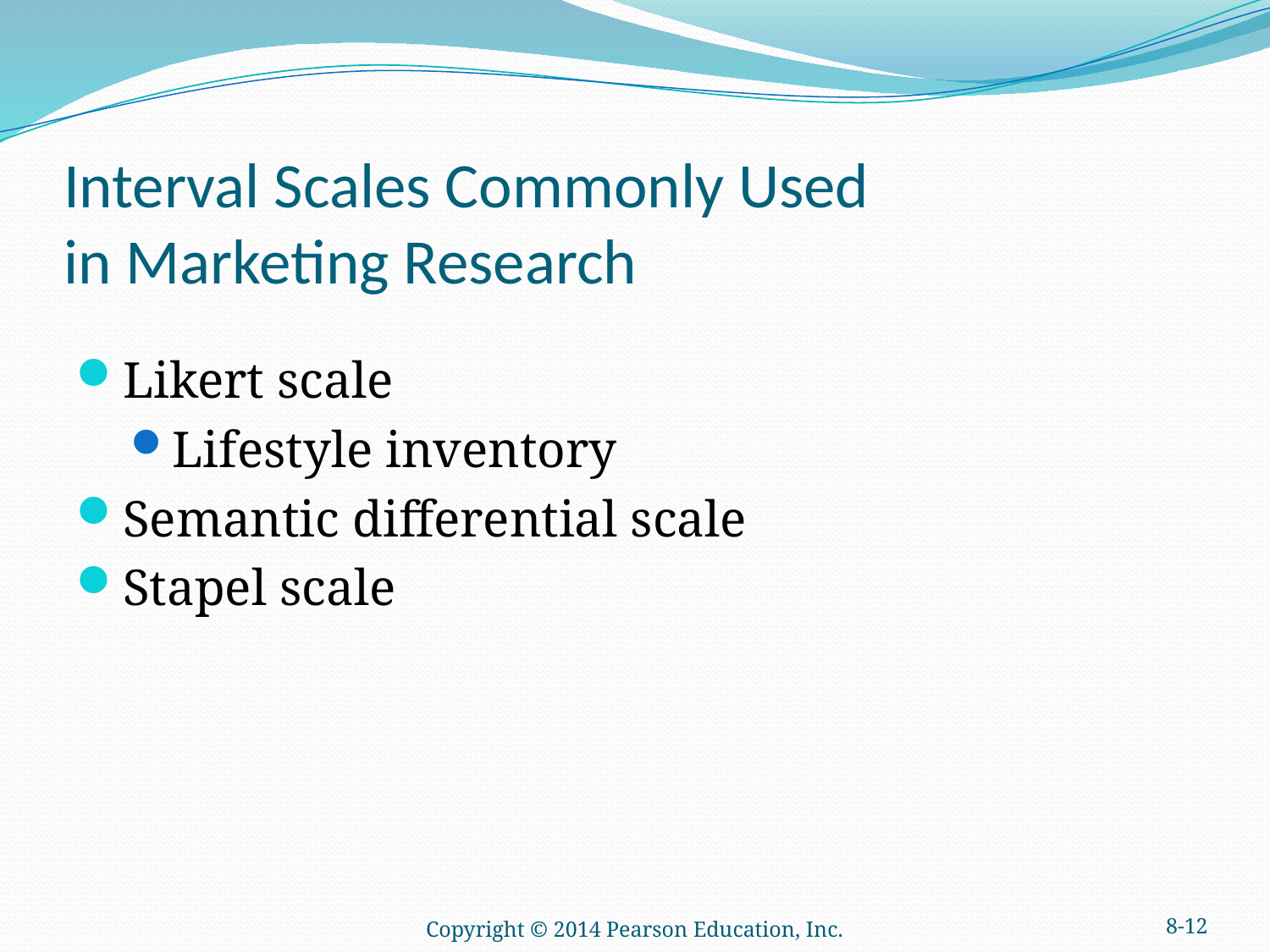

# Interval Scales Commonly Used in Marketing Research
Likert scale
Lifestyle inventory
Semantic differential scale
Stapel scale